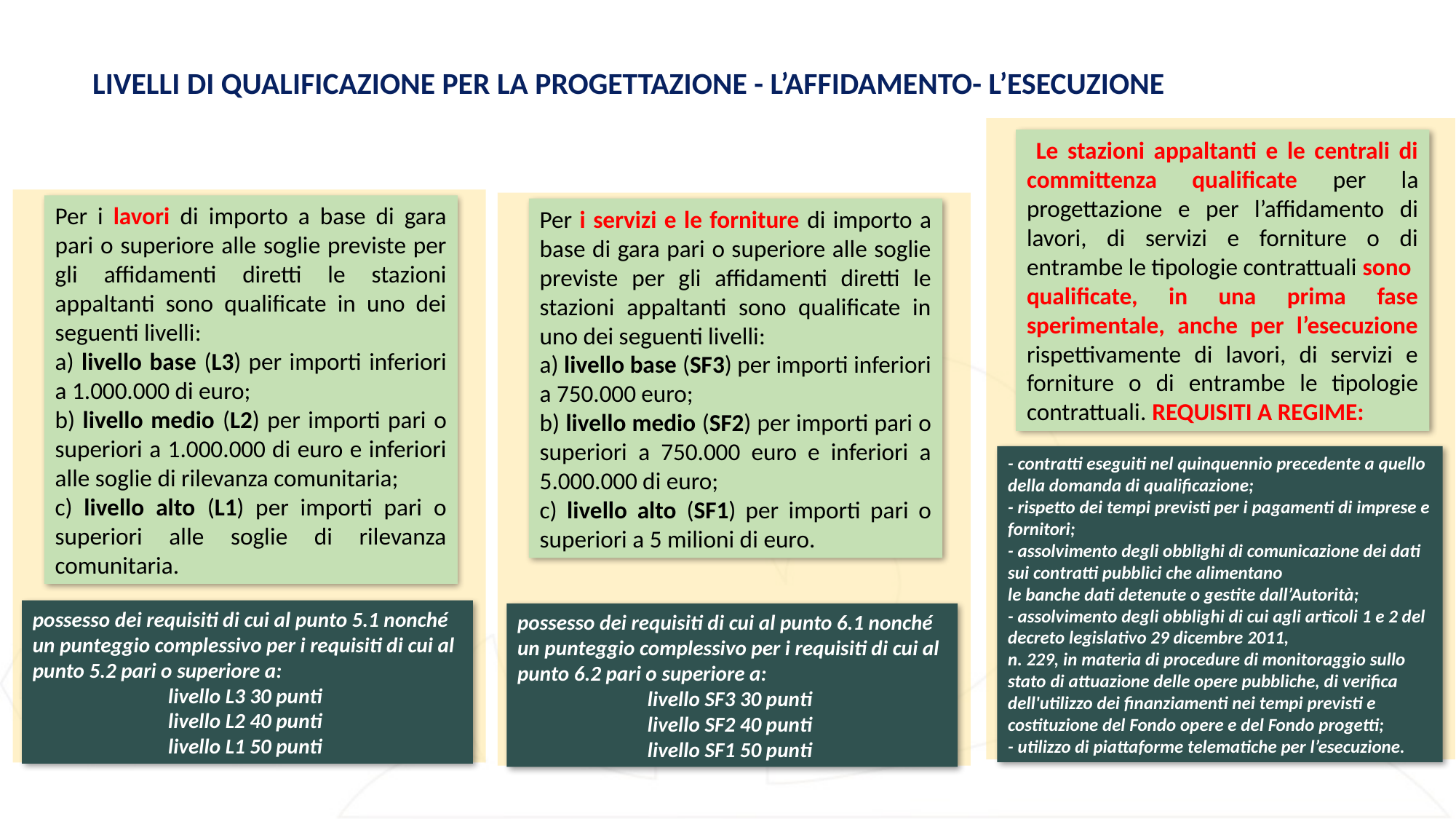

LIVELLI DI QUALIFICAZIONE PER LA PROGETTAZIONE - L’AFFIDAMENTO- L’ESECUZIONE

 Le stazioni appaltanti e le centrali di committenza qualificate per la progettazione e per l’affidamento di lavori, di servizi e forniture o di entrambe le tipologie contrattuali sono
qualificate, in una prima fase sperimentale, anche per l’esecuzione rispettivamente di lavori, di servizi e forniture o di entrambe le tipologie contrattuali. REQUISITI A REGIME:

Per i lavori di importo a base di gara pari o superiore alle soglie previste per gli affidamenti diretti le stazioni appaltanti sono qualificate in uno dei seguenti livelli:
a) livello base (L3) per importi inferiori a 1.000.000 di euro;
b) livello medio (L2) per importi pari o superiori a 1.000.000 di euro e inferiori alle soglie di rilevanza comunitaria;
c) livello alto (L1) per importi pari o superiori alle soglie di rilevanza comunitaria.
Per i servizi e le forniture di importo a base di gara pari o superiore alle soglie previste per gli affidamenti diretti le stazioni appaltanti sono qualificate in uno dei seguenti livelli:
a) livello base (SF3) per importi inferiori a 750.000 euro;
b) livello medio (SF2) per importi pari o superiori a 750.000 euro e inferiori a 5.000.000 di euro;
c) livello alto (SF1) per importi pari o superiori a 5 milioni di euro.
- contratti eseguiti nel quinquennio precedente a quello della domanda di qualificazione;
- rispetto dei tempi previsti per i pagamenti di imprese e fornitori;
- assolvimento degli obblighi di comunicazione dei dati sui contratti pubblici che alimentano
le banche dati detenute o gestite dall’Autorità;
- assolvimento degli obblighi di cui agli articoli 1 e 2 del decreto legislativo 29 dicembre 2011,
n. 229, in materia di procedure di monitoraggio sullo stato di attuazione delle opere pubbliche, di verifica dell'utilizzo dei finanziamenti nei tempi previsti e costituzione del Fondo opere e del Fondo progetti;
- utilizzo di piattaforme telematiche per l’esecuzione.
possesso dei requisiti di cui al punto 5.1 nonché un punteggio complessivo per i requisiti di cui al punto 5.2 pari o superiore a:
livello L3 30 punti
livello L2 40 punti
livello L1 50 punti
possesso dei requisiti di cui al punto 6.1 nonché un punteggio complessivo per i requisiti di cui al punto 6.2 pari o superiore a:
livello SF3 30 punti
livello SF2 40 punti
livello SF1 50 punti